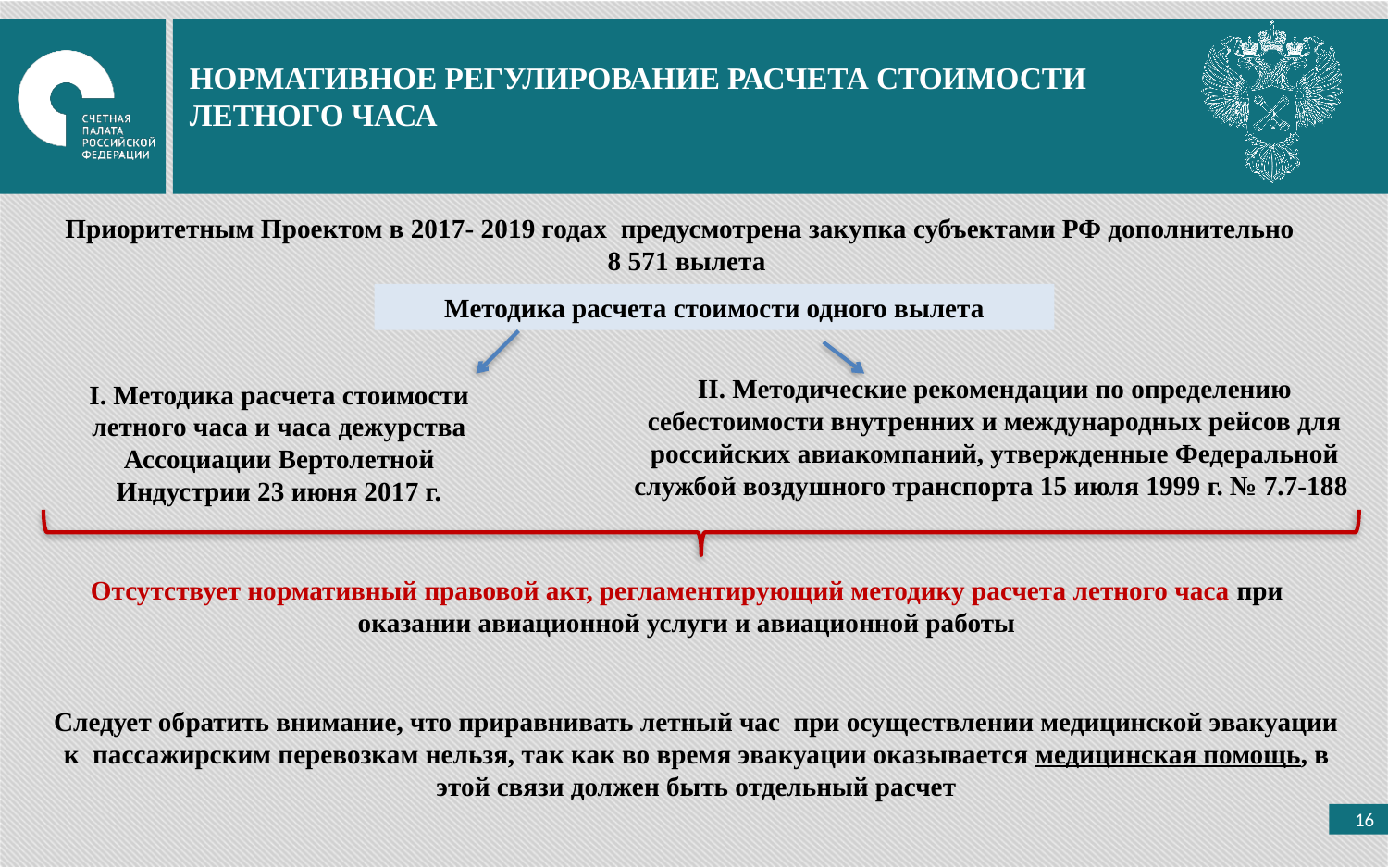

НОРМАТИВНОЕ РЕГУЛИРОВАНИЕ РАСЧЕТА СТОИМОСТИ ЛЕТНОГО ЧАСА
Приоритетным Проектом в 2017- 2019 годах  предусмотрена закупка субъектами РФ дополнительно
8 571 вылета
Методика расчета стоимости одного вылета
II. Методические рекомендации по определению себестоимости внутренних и международных рейсов для российских авиакомпаний, утвержденные Федеральной службой воздушного транспорта 15 июля 1999 г. № 7.7-188
I. Методика расчета стоимости летного часа и часа дежурства Ассоциации Вертолетной Индустрии 23 июня 2017 г.
Отсутствует нормативный правовой акт, регламентирующий методику расчета летного часа при оказании авиационной услуги и авиационной работы
Следует обратить внимание, что приравнивать летный час  при осуществлении медицинской эвакуации к  пассажирским перевозкам нельзя, так как во время эвакуации оказывается медицинская помощь, в этой связи должен быть отдельный расчет